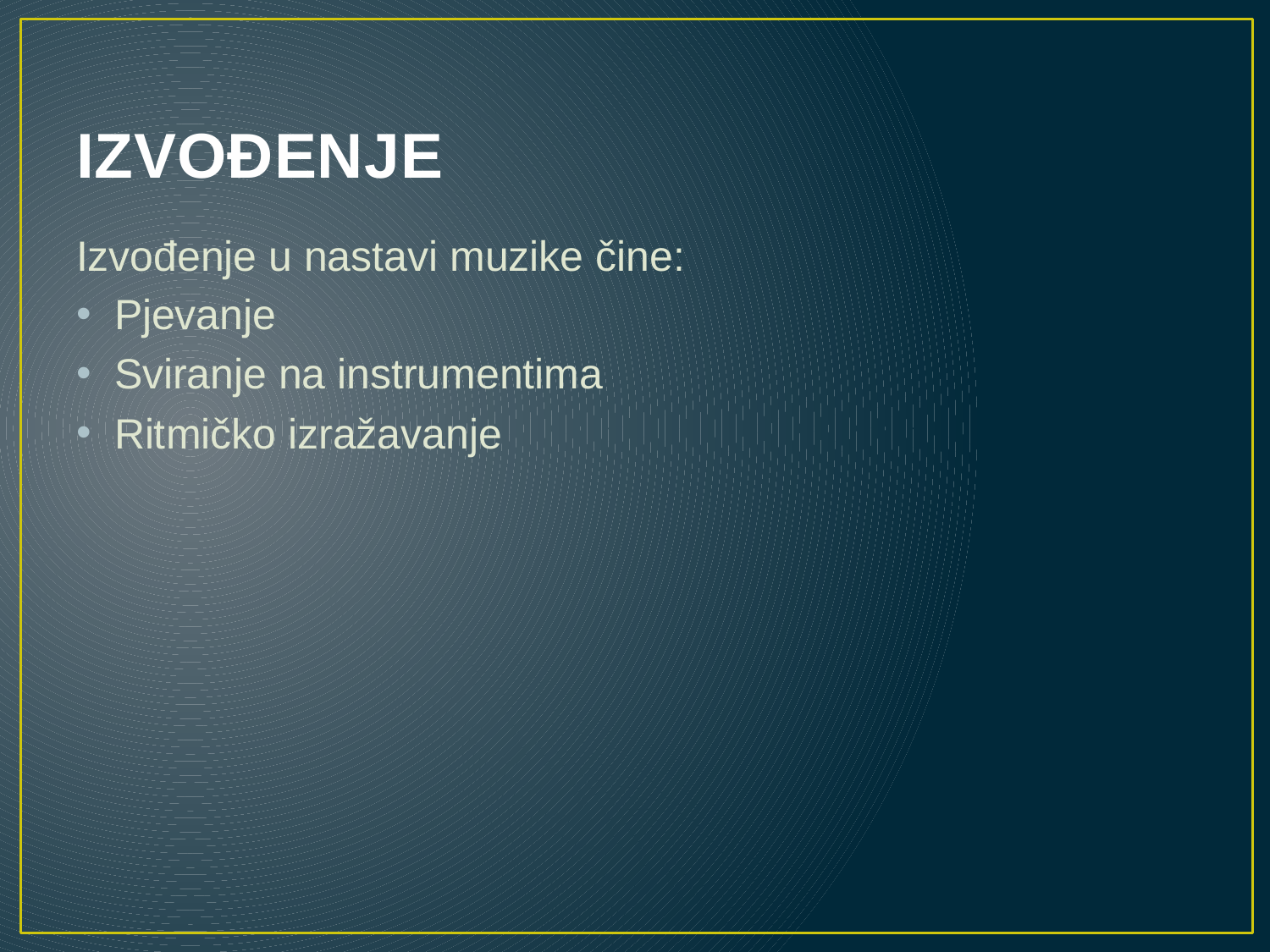

# IZVOĐENJE
Izvođenje u nastavi muzike čine:
Pjevanje
Sviranje na instrumentima
Ritmičko izražavanje